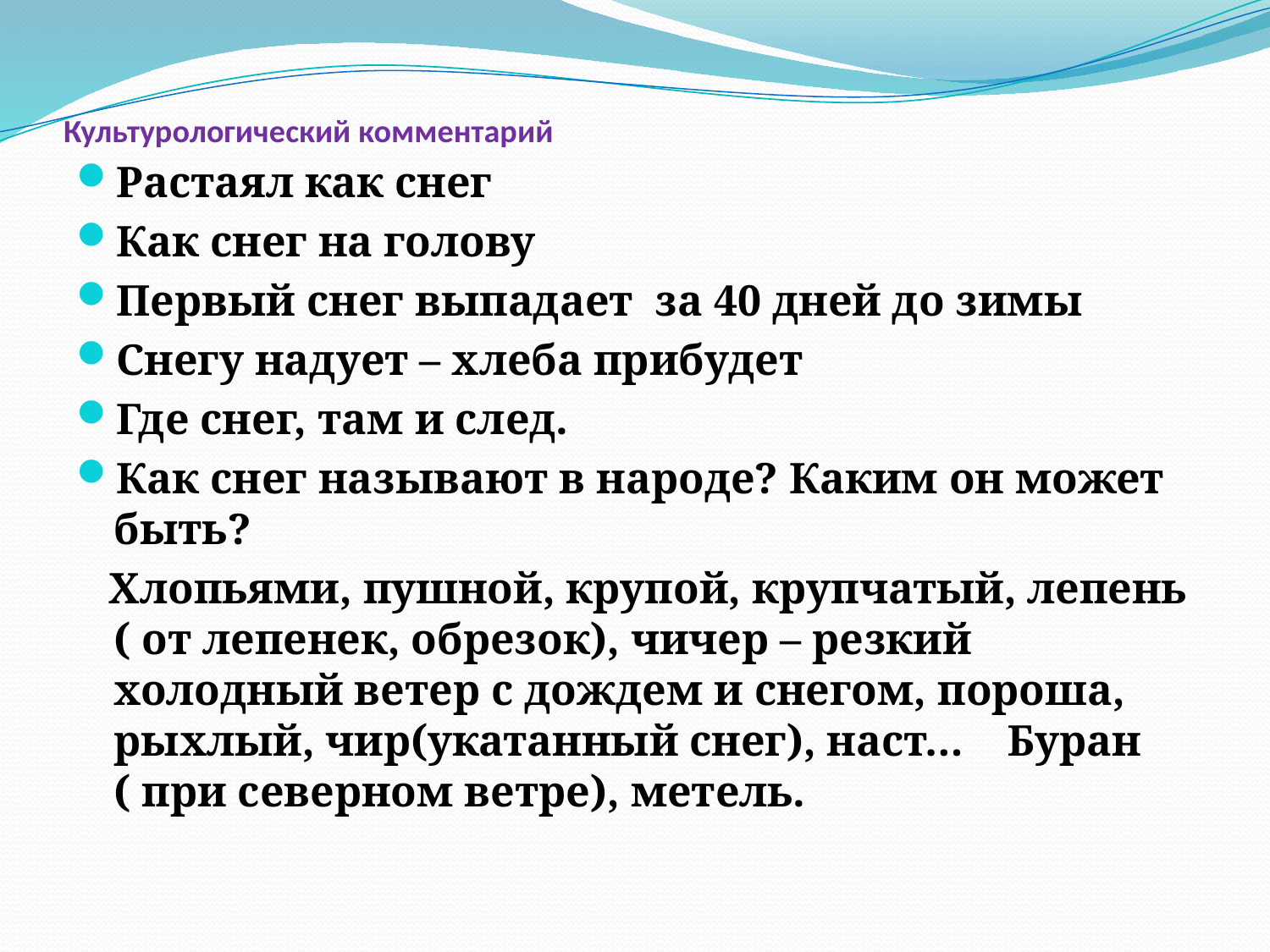

# Культурологический комментарий
Растаял как снег
Как снег на голову
Первый снег выпадает  за 40 дней до зимы
Снегу надует – хлеба прибудет
Где снег, там и след.
Как снег называют в народе? Каким он может быть?
   Хлопьями, пушной, крупой, крупчатый, лепень ( от лепенек, обрезок), чичер – резкий холодный ветер с дождем и снегом, пороша, рыхлый, чир(укатанный снег), наст…    Буран ( при северном ветре), метель.